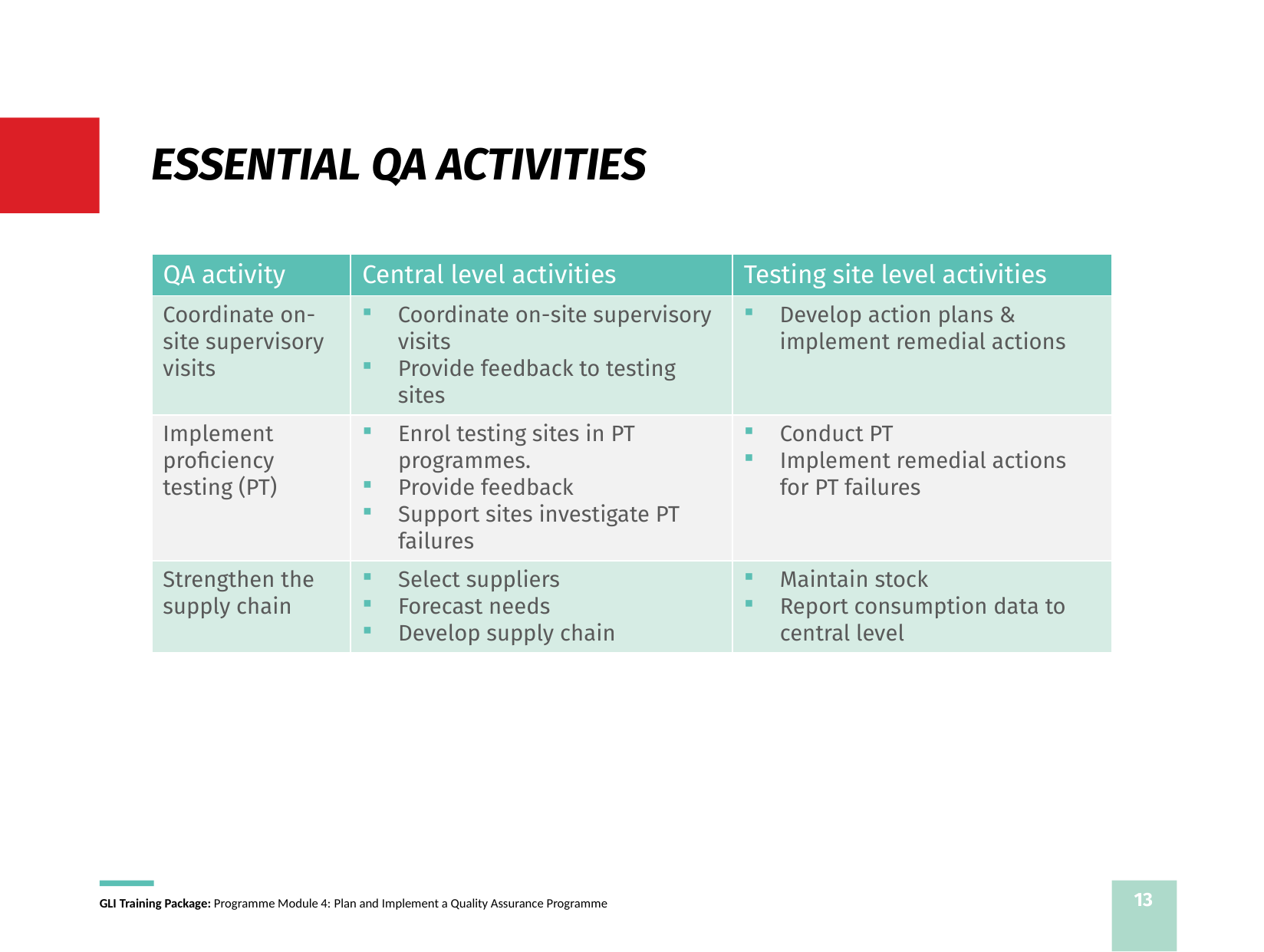

# ESSENTIAL QA ACTIVITIES
| QA activity | Central level activities | Testing site level activities |
| --- | --- | --- |
| Coordinate on-site supervisory visits | Coordinate on-site supervisory visits Provide feedback to testing sites | Develop action plans & implement remedial actions |
| Implement proficiency testing (PT) | Enrol testing sites in PT programmes. Provide feedback Support sites investigate PT failures | Conduct PT Implement remedial actions for PT failures |
| Strengthen the supply chain | Select suppliers Forecast needs Develop supply chain | Maintain stock Report consumption data to central level |